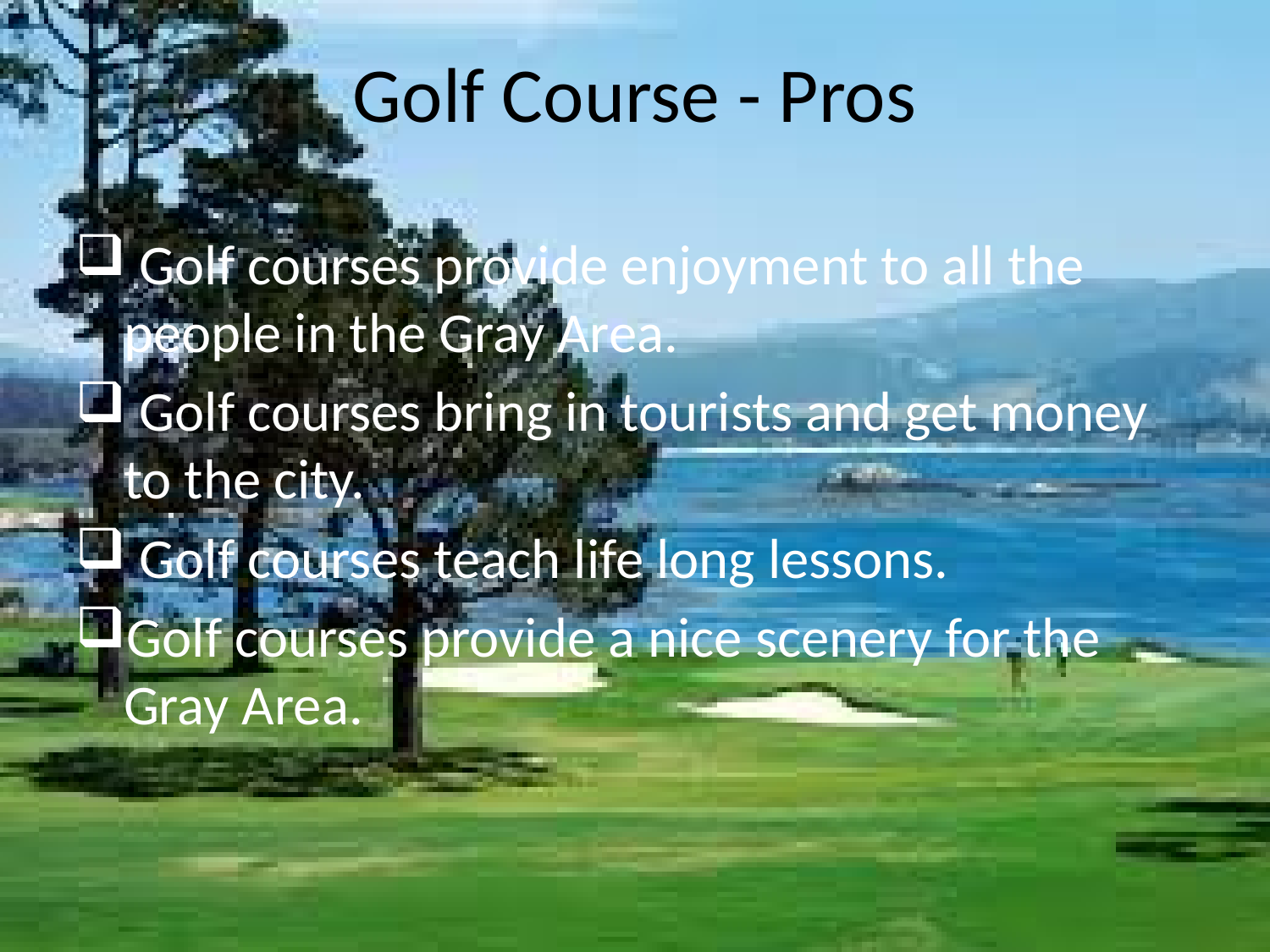

# Golf Course - Pros
 Golf courses provide enjoyment to all the people in the Gray Area.
 Golf courses bring in tourists and get money to the city.
 Golf courses teach life long lessons.
Golf courses provide a nice scenery for the Gray Area.